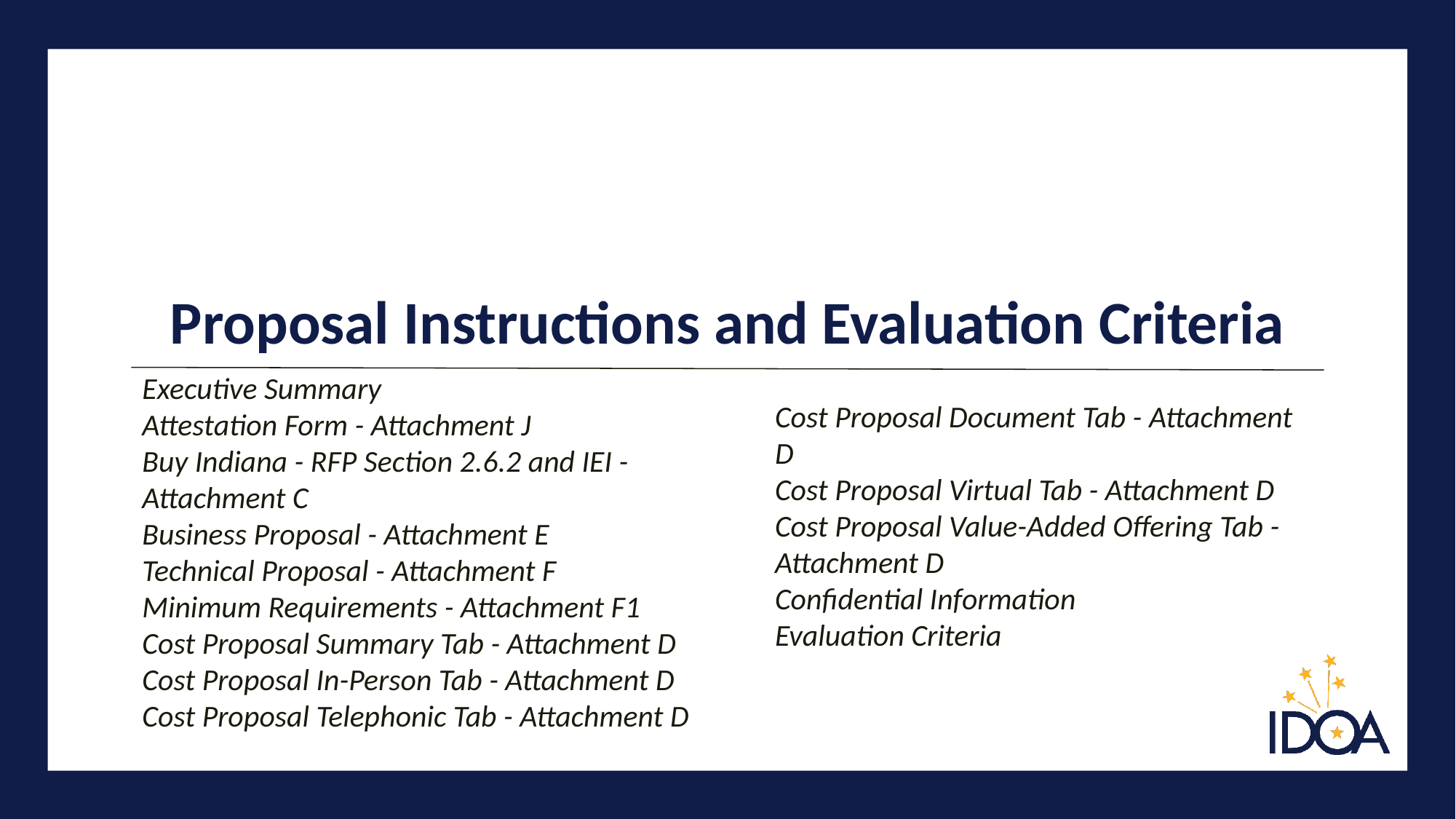

# Proposal Instructions and Evaluation Criteria

Cost Proposal Document Tab - Attachment D
Cost Proposal Virtual Tab - Attachment D
Cost Proposal Value-Added Offering Tab - Attachment D
Confidential Information
Evaluation Criteria
Executive Summary
Attestation Form - Attachment J
Buy Indiana - RFP Section 2.6.2 and IEI - Attachment C
Business Proposal - Attachment E
Technical Proposal - Attachment F
Minimum Requirements - Attachment F1
Cost Proposal Summary Tab - Attachment D
Cost Proposal In-Person Tab - Attachment D
Cost Proposal Telephonic Tab - Attachment D